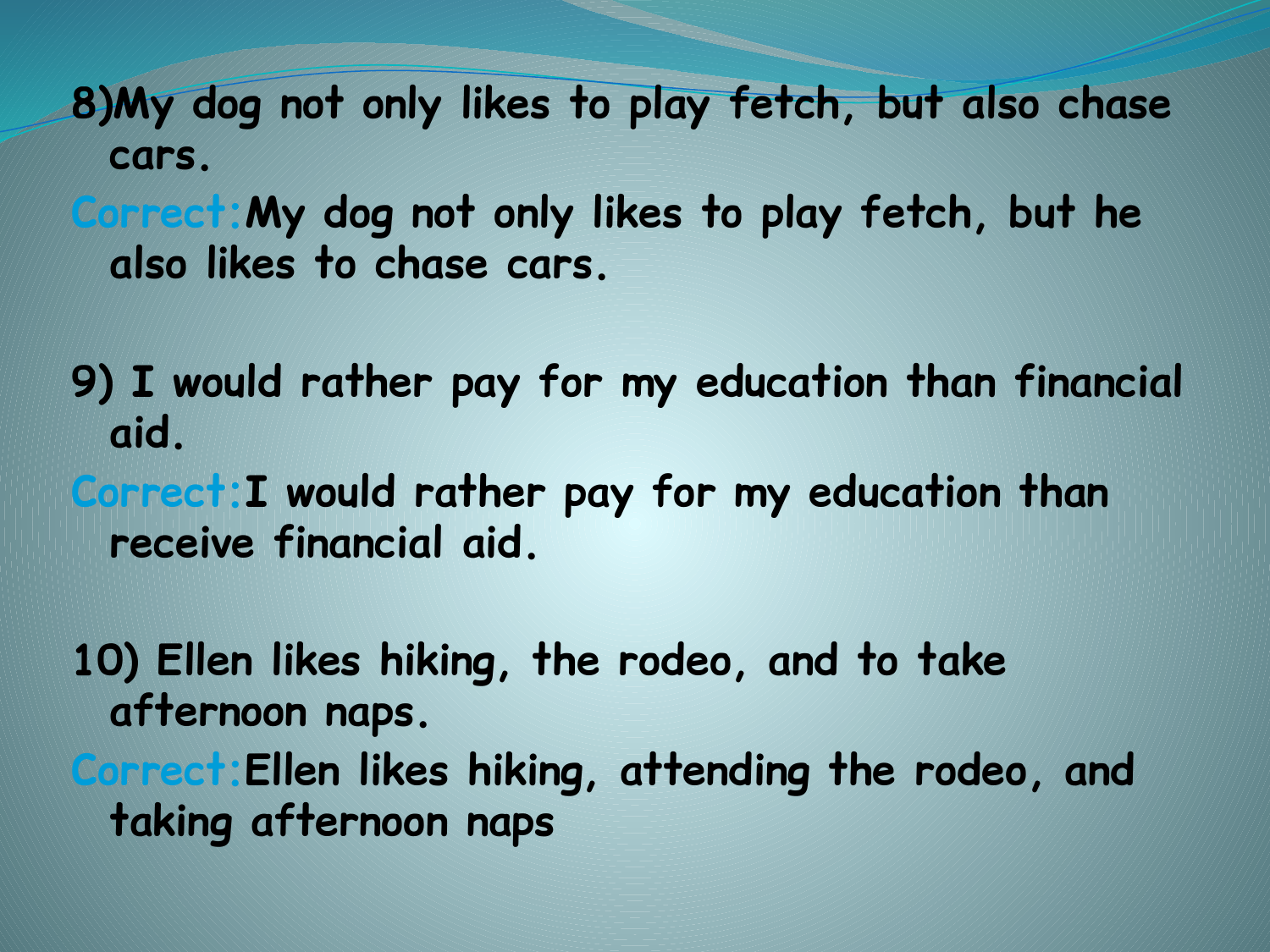

8)My dog not only likes to play fetch, but also chase cars.
Correct:My dog not only likes to play fetch, but he also likes to chase cars.

9) I would rather pay for my education than financial aid.
Correct:I would rather pay for my education than receive financial aid.

10) Ellen likes hiking, the rodeo, and to take afternoon naps.
Correct:Ellen likes hiking, attending the rodeo, and taking afternoon naps